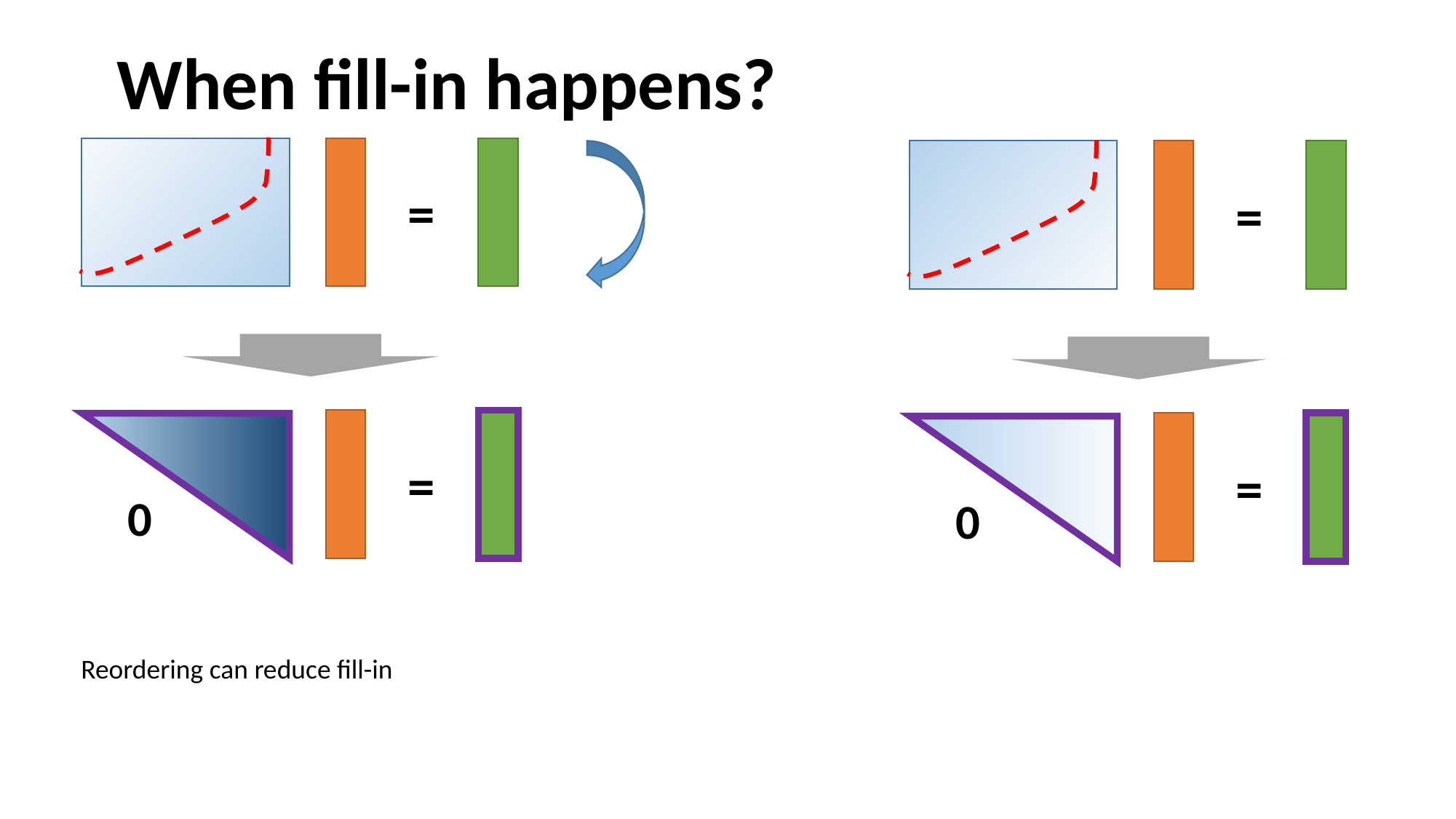

When fill-in happens?

=
=

=
=
0
0
Reordering can reduce fill-in